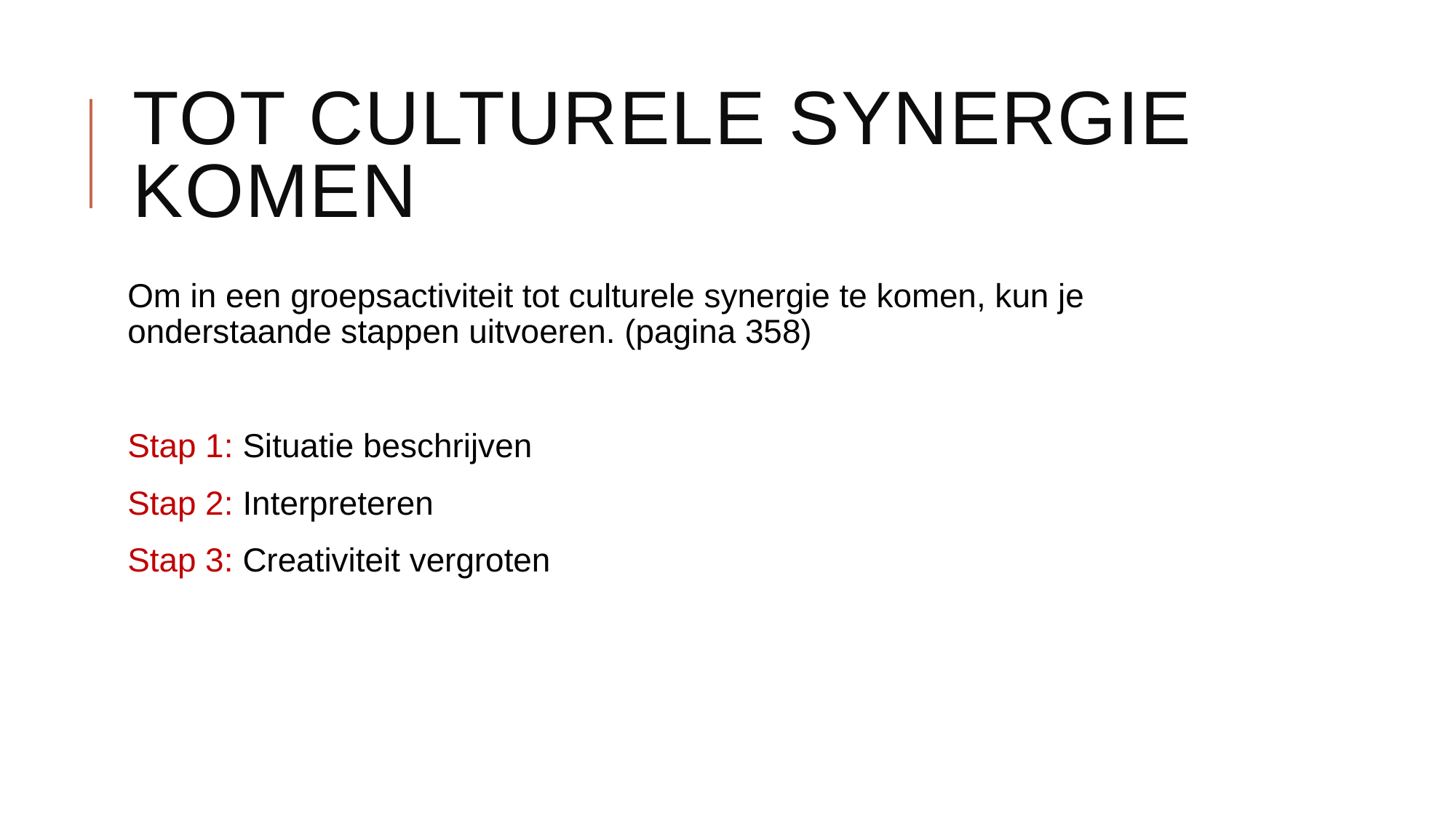

# Tot culturele synergie komen
Om in een groepsactiviteit tot culturele synergie te komen, kun je onderstaande stappen uitvoeren. (pagina 358)

Stap 1: Situatie beschrijven
Stap 2: Interpreteren
Stap 3: Creativiteit vergroten